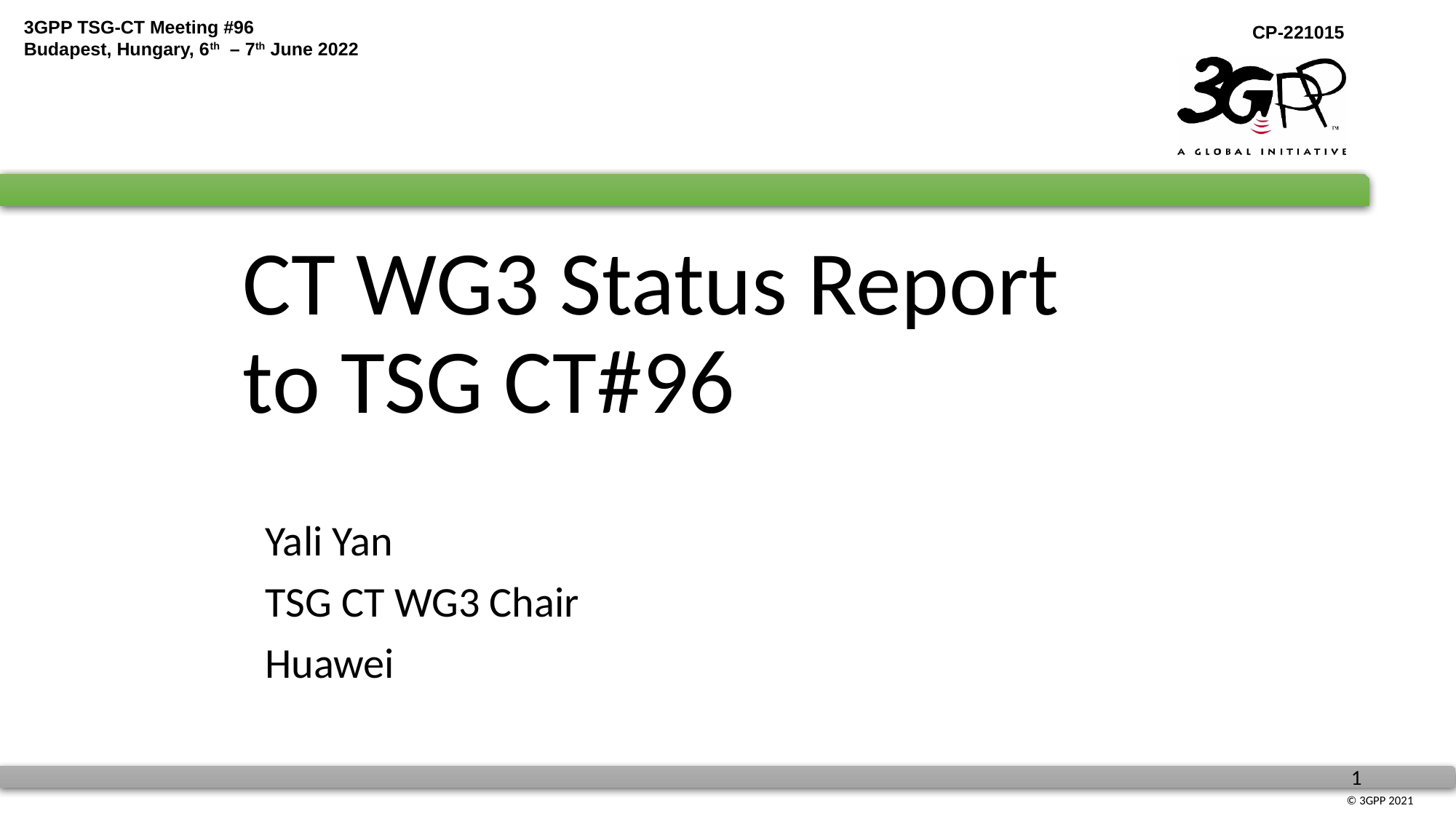

# CT WG3 Status Report to TSG CT#96
Yali Yan
TSG CT WG3 Chair
Huawei